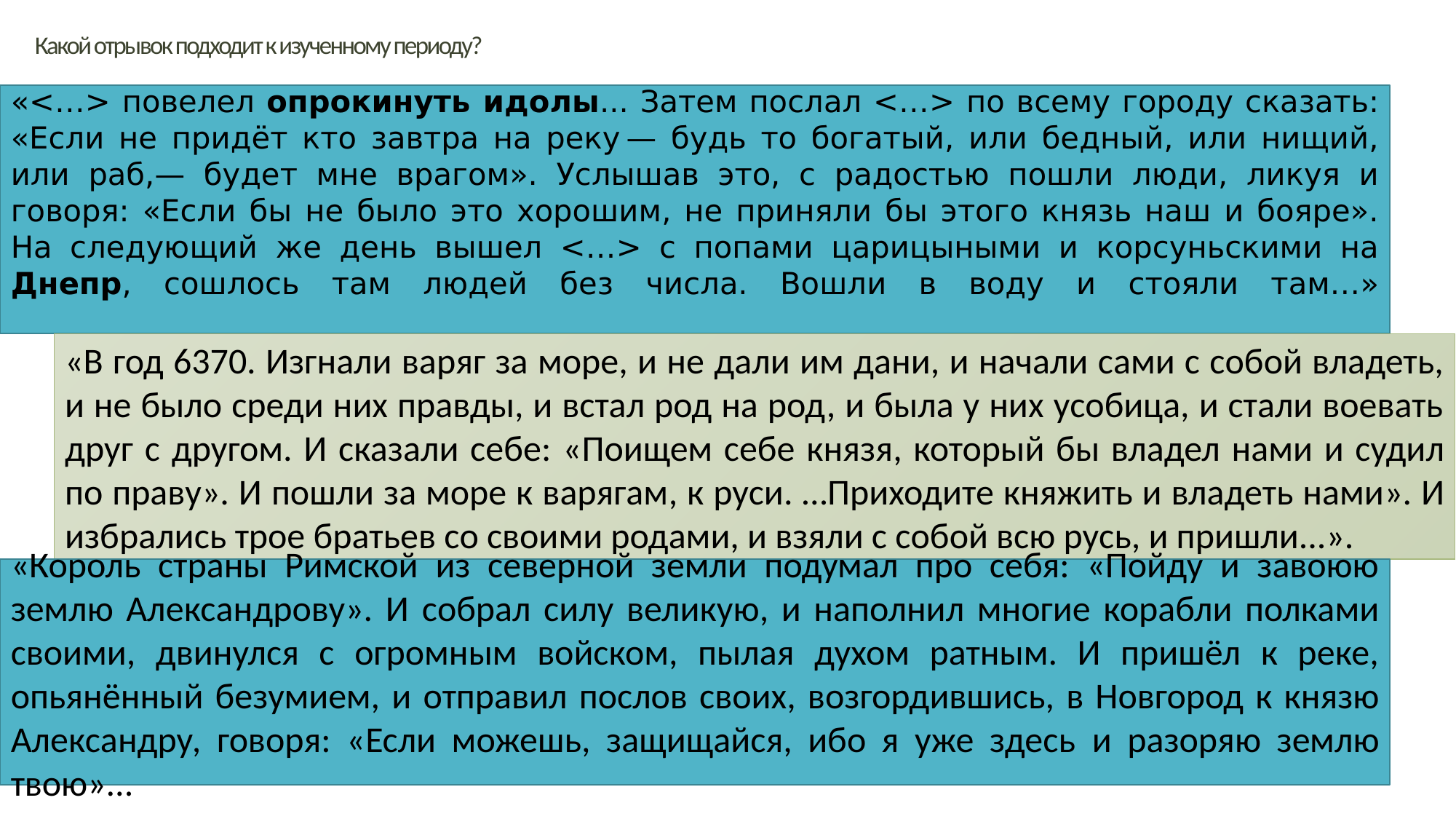

# Какой отрывок подходит к изученному периоду?
«<…> повелел опрокинуть идолы... Затем послал <…> по всему городу сказать: «Если не придёт кто завтра на реку — будь то богатый, или бедный, или нищий, или раб,— будет мне врагом». Услышав это, с радостью пошли люди, ликуя и говоря: «Если бы не было это хорошим, не приняли бы этого князь наш и бояре». На следующий же день вышел <…> с попами царицыными и корсуньскими на Днепр, сошлось там людей без числа. Вошли в воду и стояли там…»

«В год 6370. Изгнали варяг за море, и не дали им дани, и начали сами с собой владеть, и не было среди них правды, и встал род на род, и была у них усобица, и стали воевать друг с другом. И сказали себе: «Поищем себе князя, который бы владел нами и судил по праву». И пошли за море к варягам, к руси. …Приходите княжить и владеть нами». И избрались трое братьев со своими родами, и взяли с собой всю русь, и пришли...».
«Король страны Римской из северной земли подумал про себя: «Пойду и завоюю землю Александрову». И собрал силу великую, и наполнил многие корабли полками своими, двинулся с огромным войском, пылая духом ратным. И пришёл к реке, опьянённый безумием, и отправил послов своих, возгордившись, в Новгород к князю Александру, говоря: «Если можешь, защищайся, ибо я уже здесь и разоряю землю твою»...